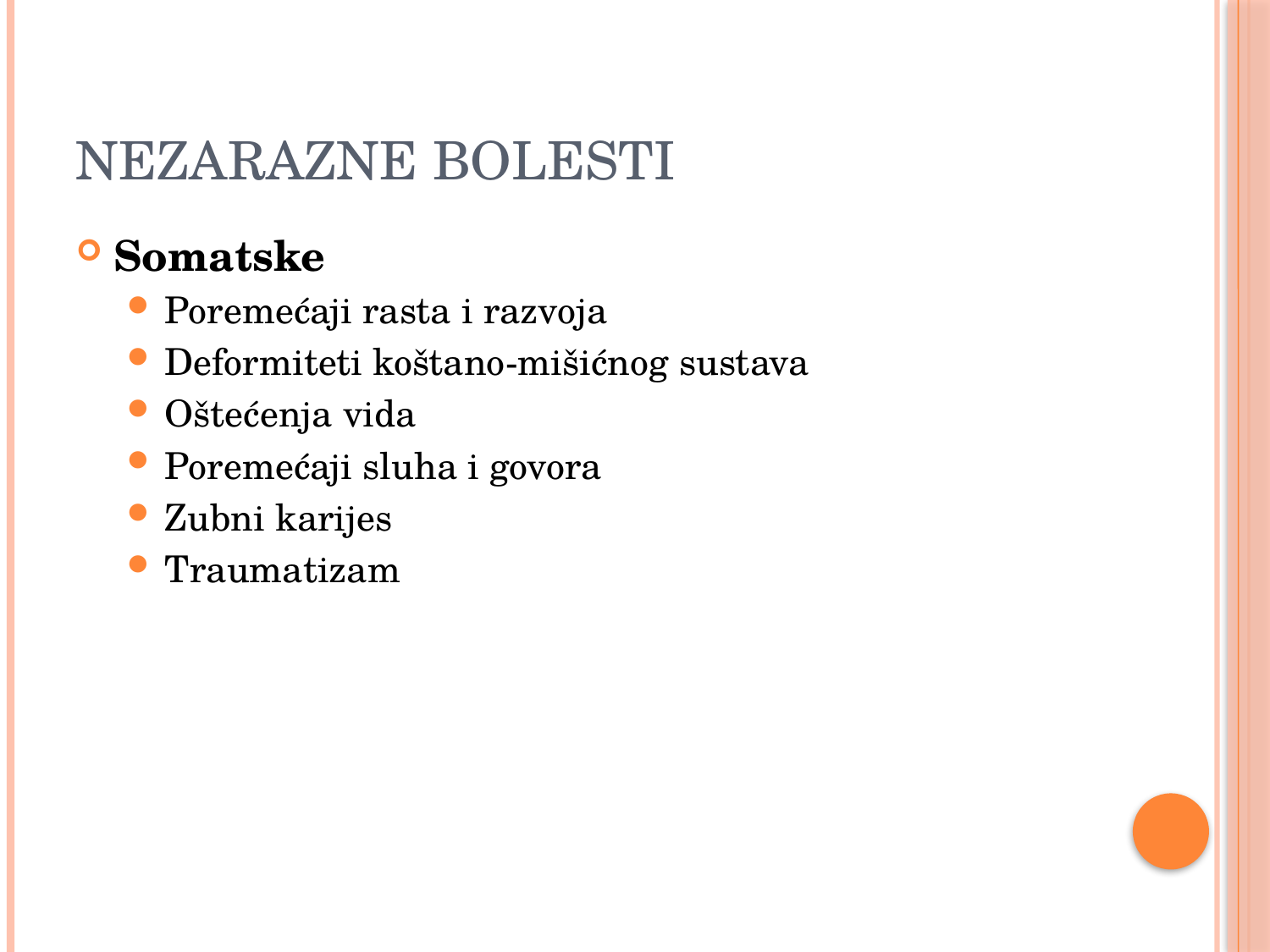

# Nezarazne bolesti
Somatske
Poremećaji rasta i razvoja
Deformiteti koštano-mišićnog sustava
Oštećenja vida
Poremećaji sluha i govora
Zubni karijes
Traumatizam